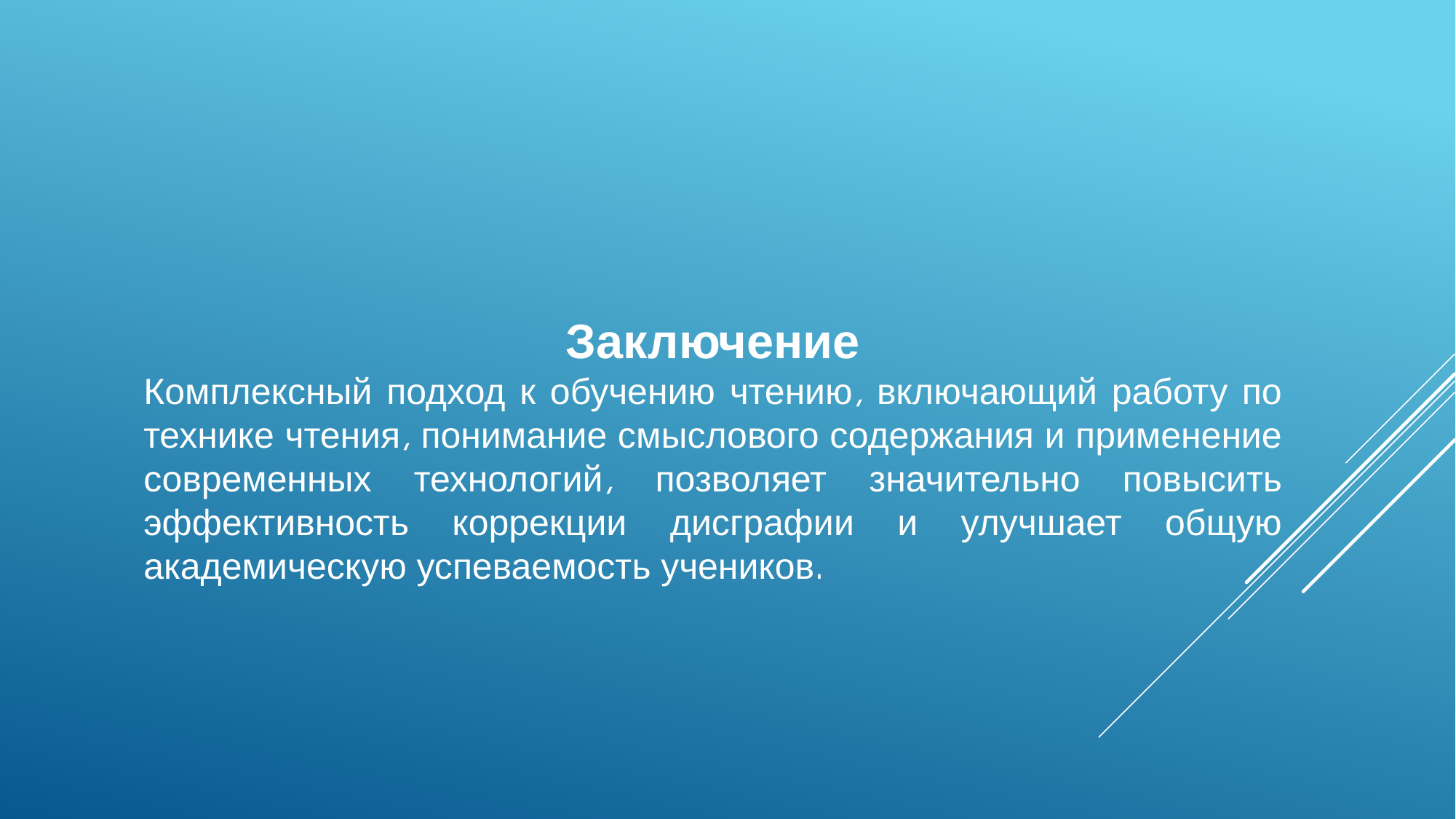

Заключение
Комплексный подход к обучению чтению, включающий работу по технике чтения, понимание смыслового содержания и применение современных технологий, позволяет значительно повысить эффективность коррекции дисграфии и улучшает общую академическую успеваемость учеников.